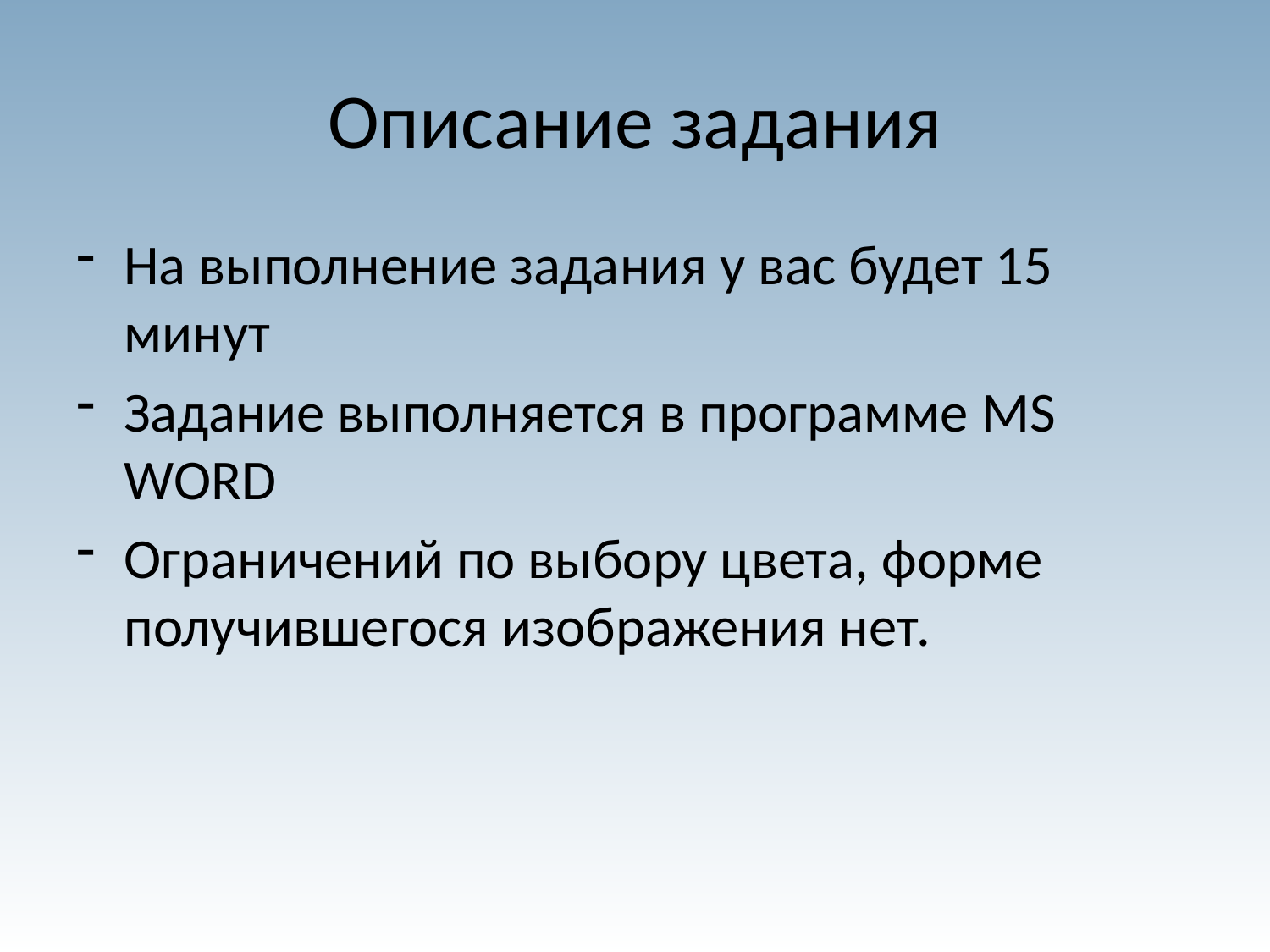

# Описание задания
На выполнение задания у вас будет 15 минут
Задание выполняется в программе MS WORD
Ограничений по выбору цвета, форме получившегося изображения нет.